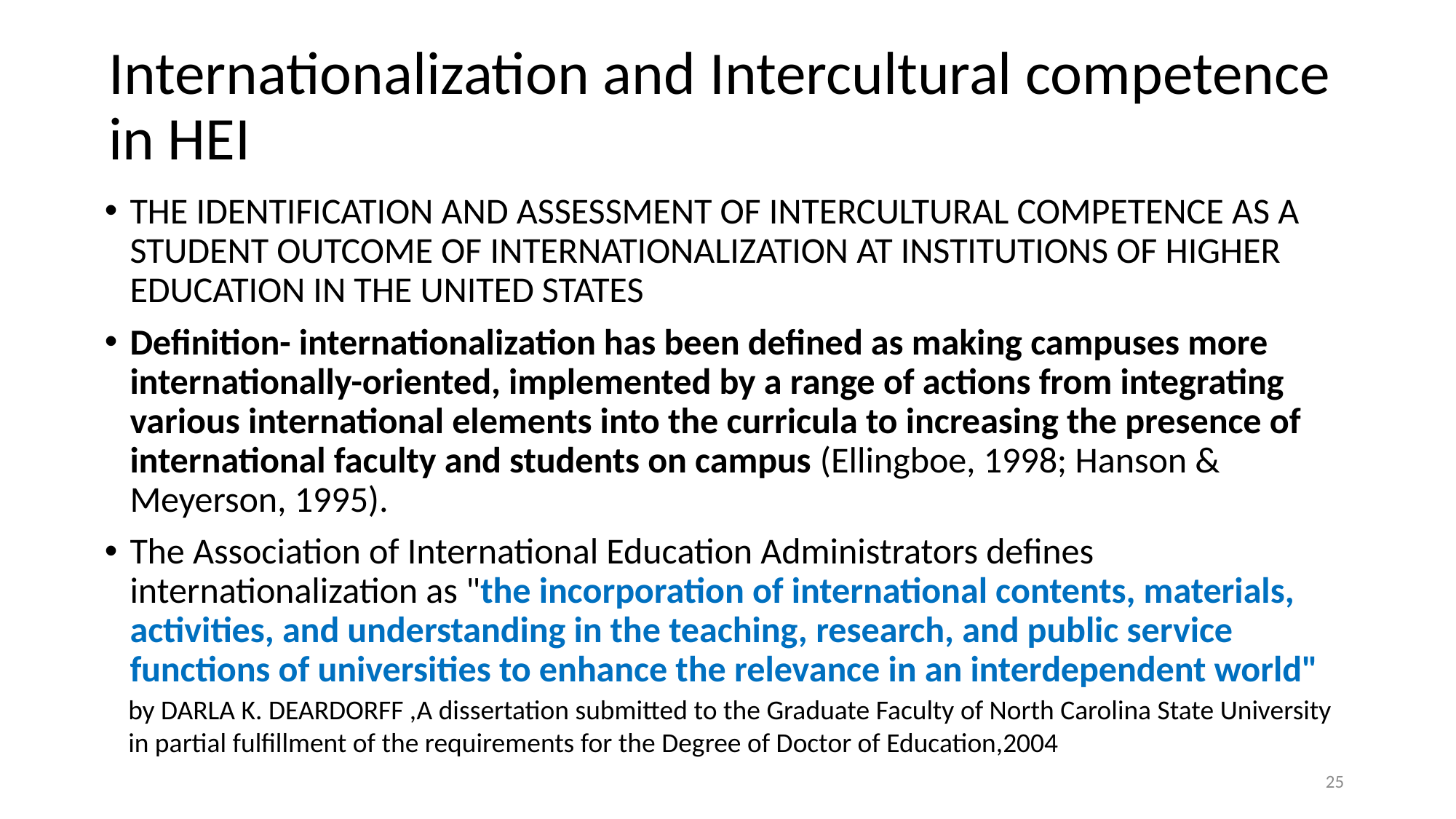

# Internationalization and Intercultural competence in HEI
THE IDENTIFICATION AND ASSESSMENT OF INTERCULTURAL COMPETENCE AS A STUDENT OUTCOME OF INTERNATIONALIZATION AT INSTITUTIONS OF HIGHER EDUCATION IN THE UNITED STATES
Definition- internationalization has been defined as making campuses more internationally-oriented, implemented by a range of actions from integrating various international elements into the curricula to increasing the presence of international faculty and students on campus (Ellingboe, 1998; Hanson & Meyerson, 1995).
The Association of International Education Administrators defines internationalization as "the incorporation of international contents, materials, activities, and understanding in the teaching, research, and public service functions of universities to enhance the relevance in an interdependent world"
by DARLA K. DEARDORFF ,A dissertation submitted to the Graduate Faculty of North Carolina State University
in partial fulfillment of the requirements for the Degree of Doctor of Education,2004

25